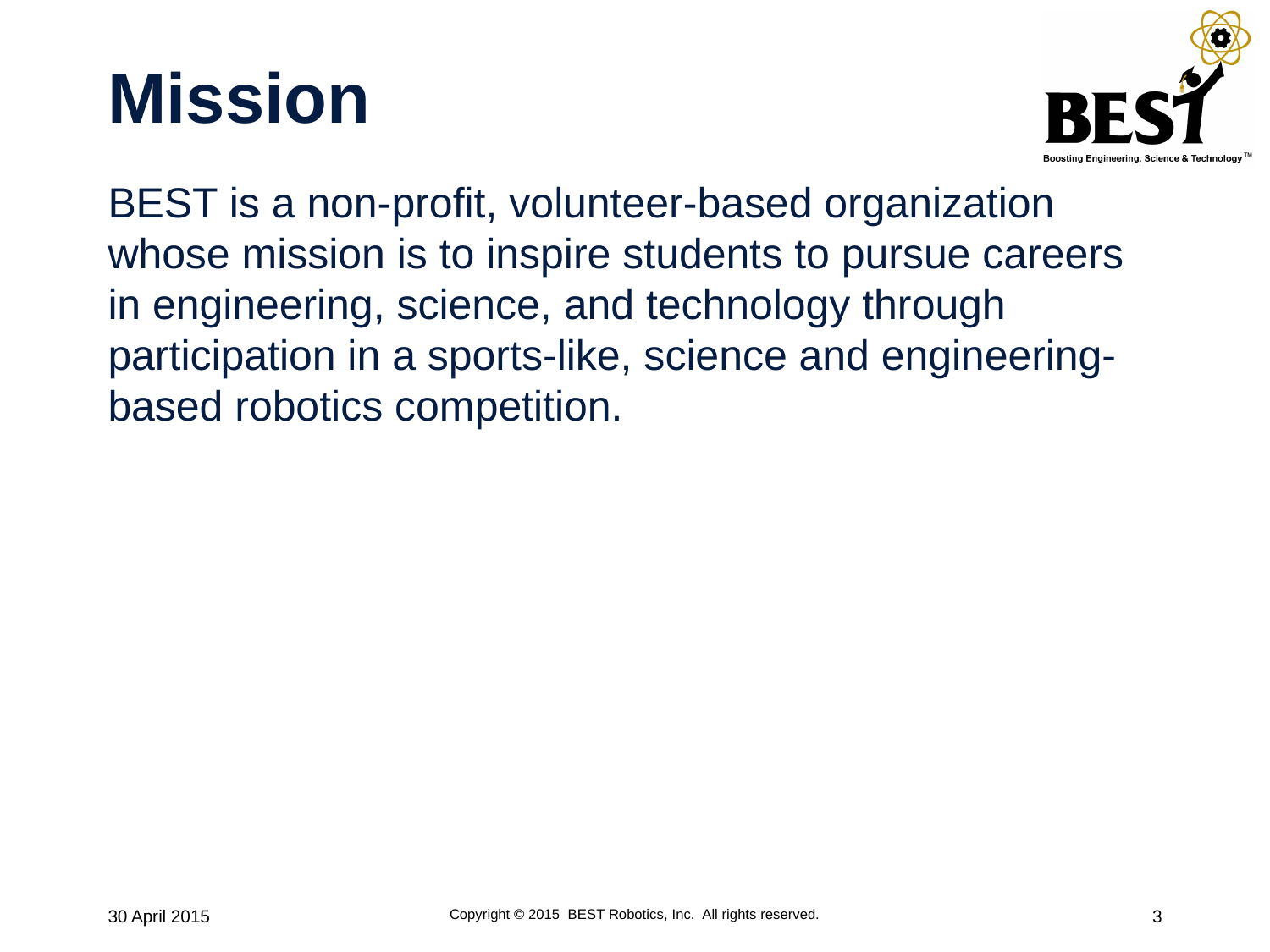

# Mission
BEST is a non-profit, volunteer-based organization whose mission is to inspire students to pursue careers in engineering, science, and technology through participation in a sports-like, science and engineering-based robotics competition.
30 April 2015
Copyright © 2015  BEST Robotics, Inc.  All rights reserved.
3